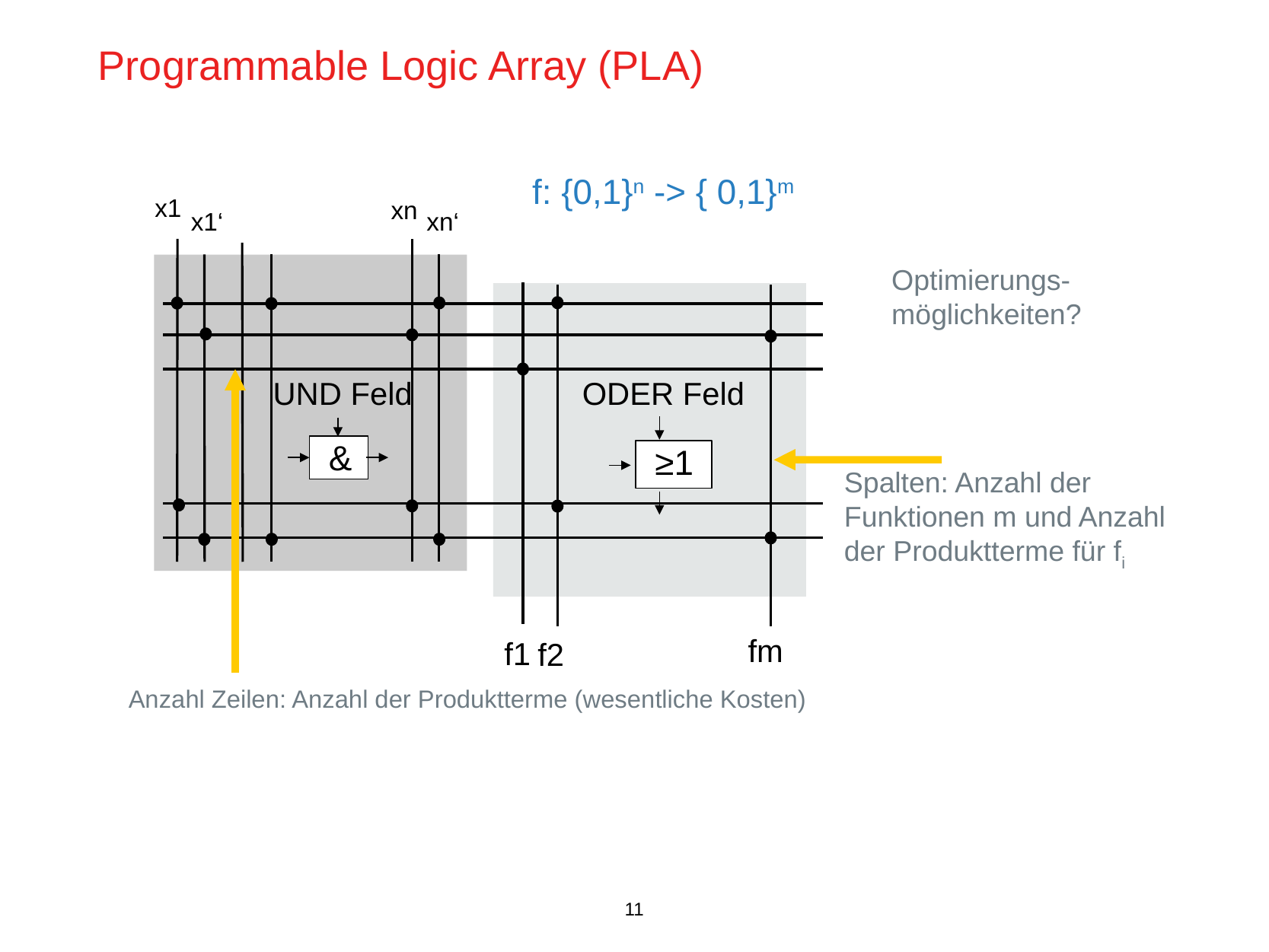

# Programmable Logic Array (PLA)
f: {0,1}n -> { 0,1}m
x1
xn
x1‘
xn‘

ODER Feld

UND Feld

fm
f1
f2

  ≥1

  &

Optimierungs-möglichkeiten?

Spalten: Anzahl der Funktionen m und Anzahl der Produktterme für fi
Anzahl Zeilen: Anzahl der Produktterme (wesentliche Kosten)
11